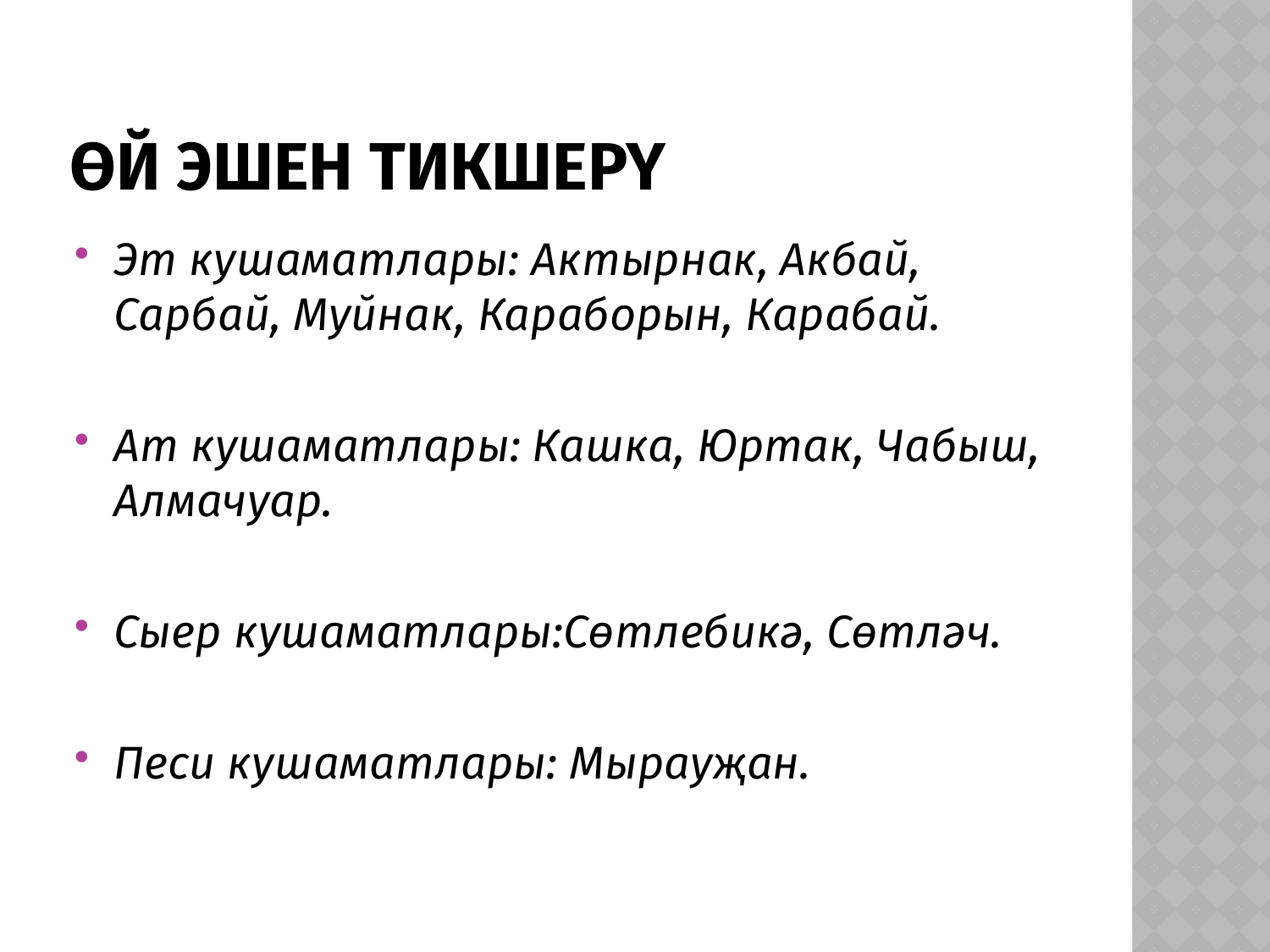

# Өй эшен тикшерү
Эт кушаматлары: Актырнак, Акбай, Сарбай, Муйнак, Караборын, Карабай.

Ат кушаматлары: Кашка, Юртак, Чабыш, Алмачуар.

Сыер кушаматлары:Сөтлебикә, Сөтләч.

Песи кушаматлары: Мырауҗан.